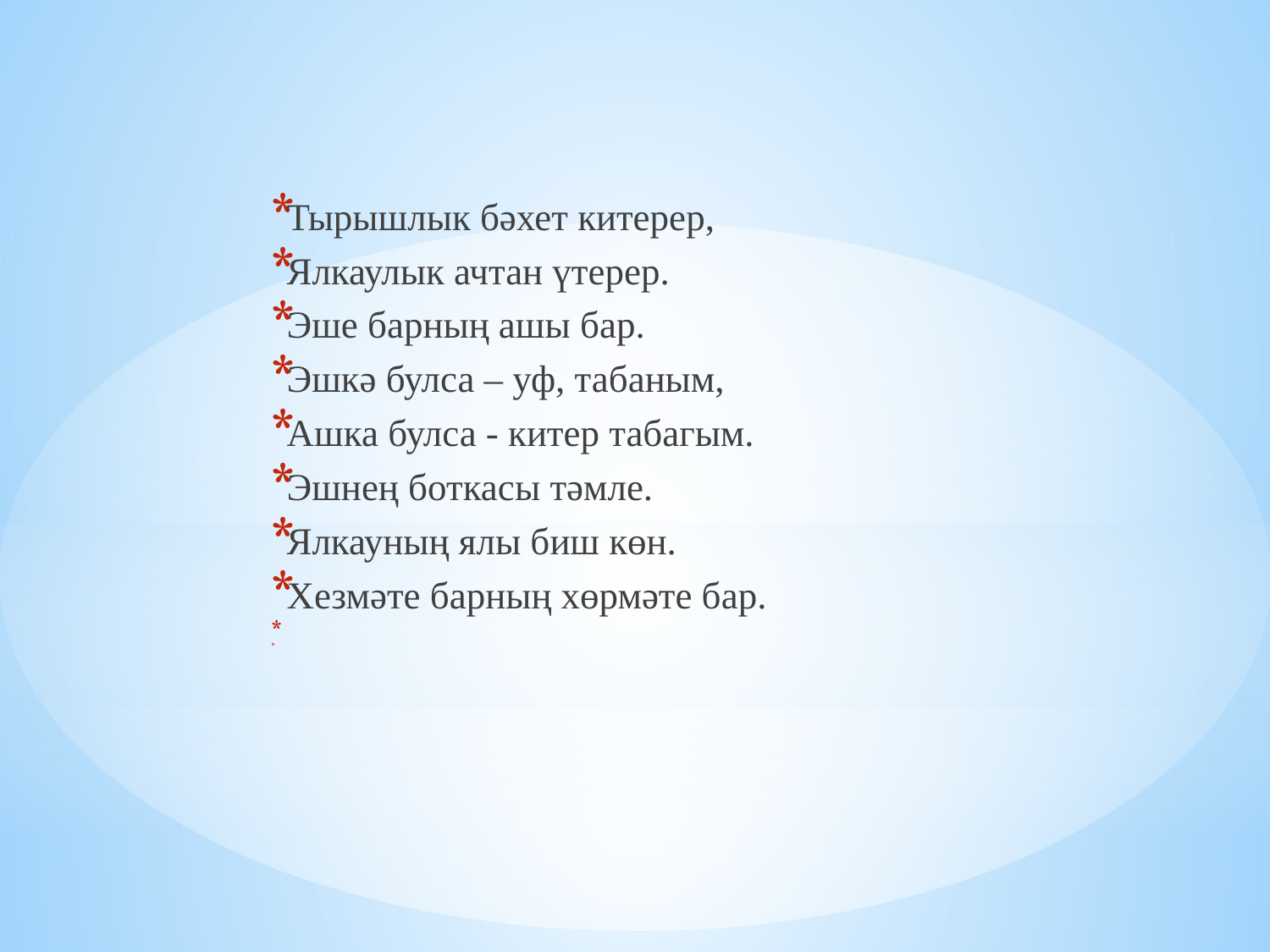

Тырышлык бәхет китерер,
Ялкаулык ачтан үтерер.
Эше барның ашы бар.
Эшкә булса – уф, табаным,
Ашка булса - китер табагым.
Эшнең боткасы тәмле.
Ялкауның ялы биш көн.
Хезмәте барның хөрмәте бар.

#